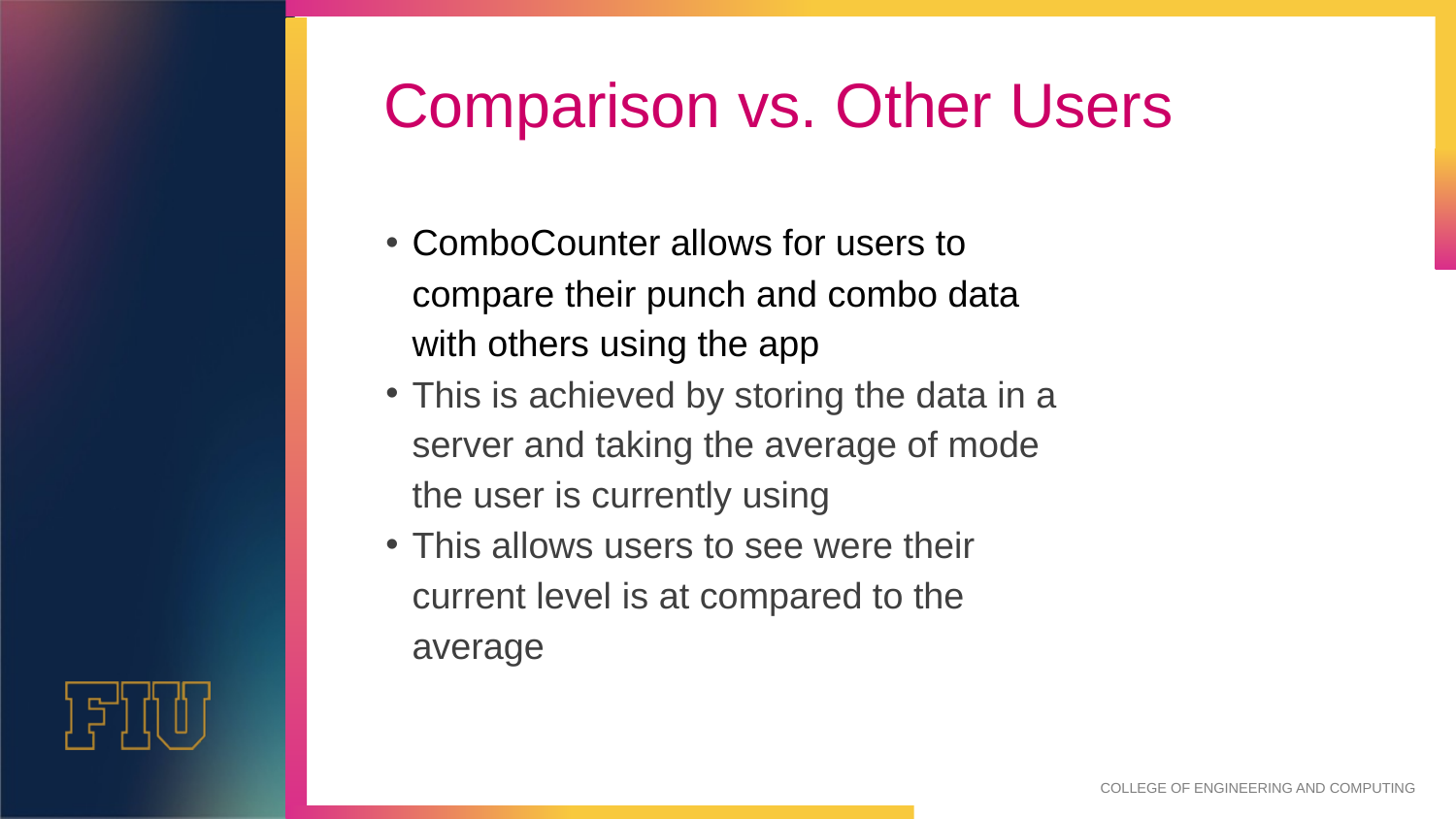

# Comparison vs. Other Users

ComboCounter allows for users to compare their punch and combo data with others using the app
This is achieved by storing the data in a server and taking the average of mode the user is currently using
This allows users to see were their current level is at compared to the average